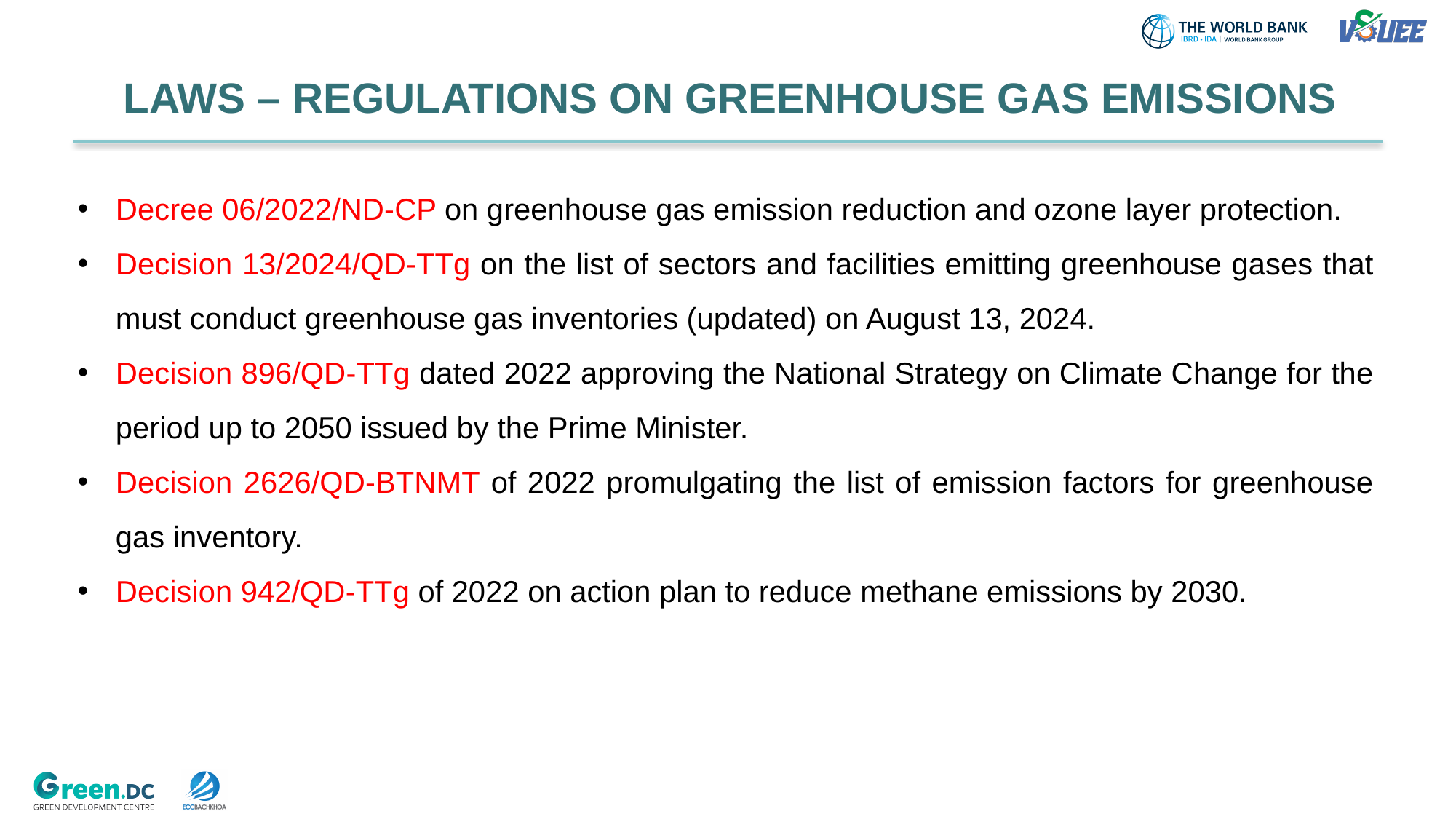

# LAWS – REGULATIONS ON GREENHOUSE GAS EMISSIONS
Decree 06/2022/ND-CP on greenhouse gas emission reduction and ozone layer protection.
Decision 13/2024/QD-TTg on the list of sectors and facilities emitting greenhouse gases that must conduct greenhouse gas inventories (updated) on August 13, 2024.
Decision 896/QD-TTg dated 2022 approving the National Strategy on Climate Change for the period up to 2050 issued by the Prime Minister.
Decision 2626/QD-BTNMT of 2022 promulgating the list of emission factors for greenhouse gas inventory.
Decision 942/QD-TTg of 2022 on action plan to reduce methane emissions by 2030.